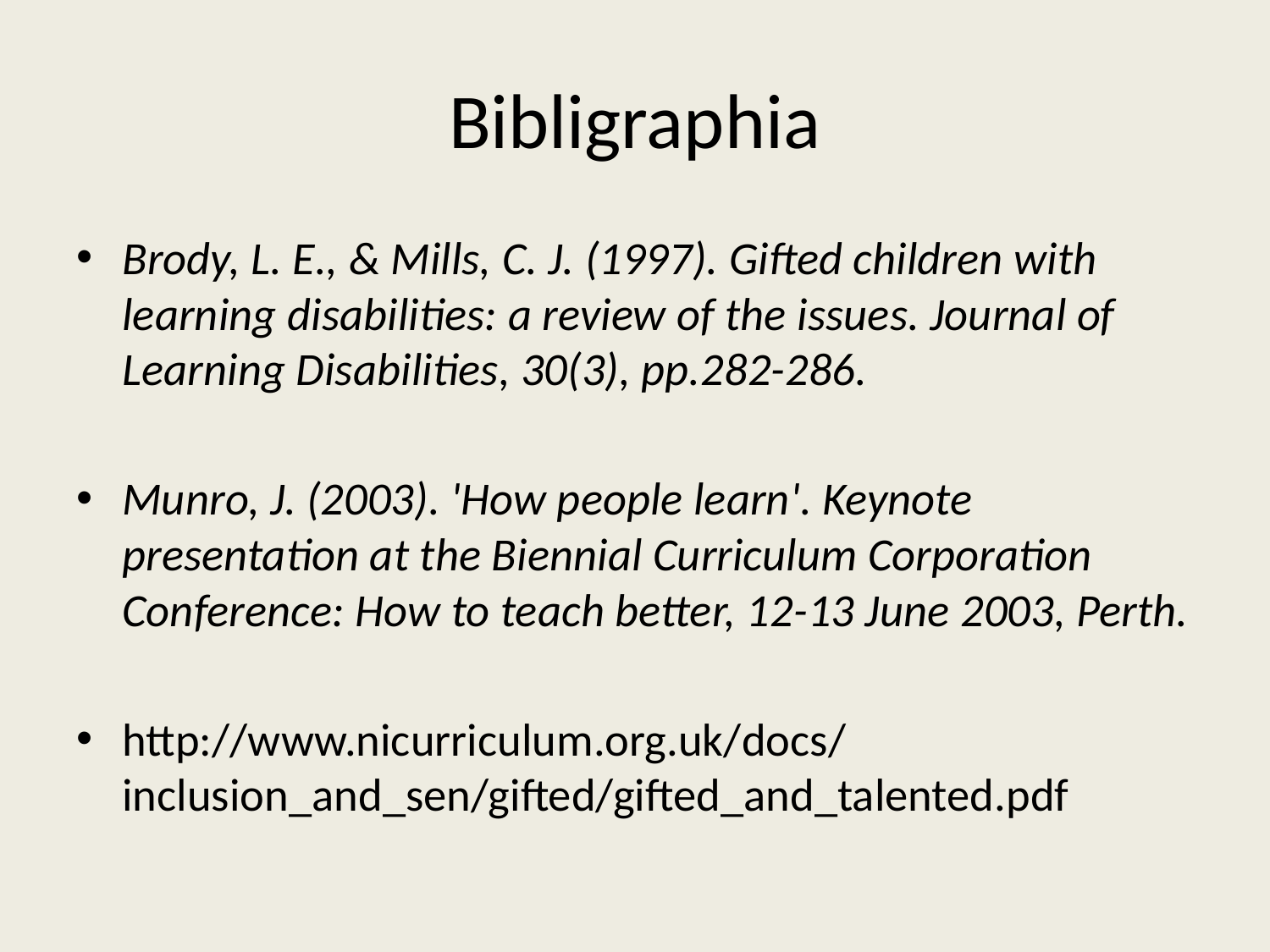

# Bibligraphia
Brody, L. E., & Mills, C. J. (1997). Gifted children with learning disabilities: a review of the issues. Journal of Learning Disabilities, 30(3), pp.282-286.

Munro, J. (2003). 'How people learn'. Keynote presentation at the Biennial Curriculum Corporation Conference: How to teach better, 12-13 June 2003, Perth.

http://www.nicurriculum.org.uk/docs/inclusion_and_sen/gifted/gifted_and_talented.pdf